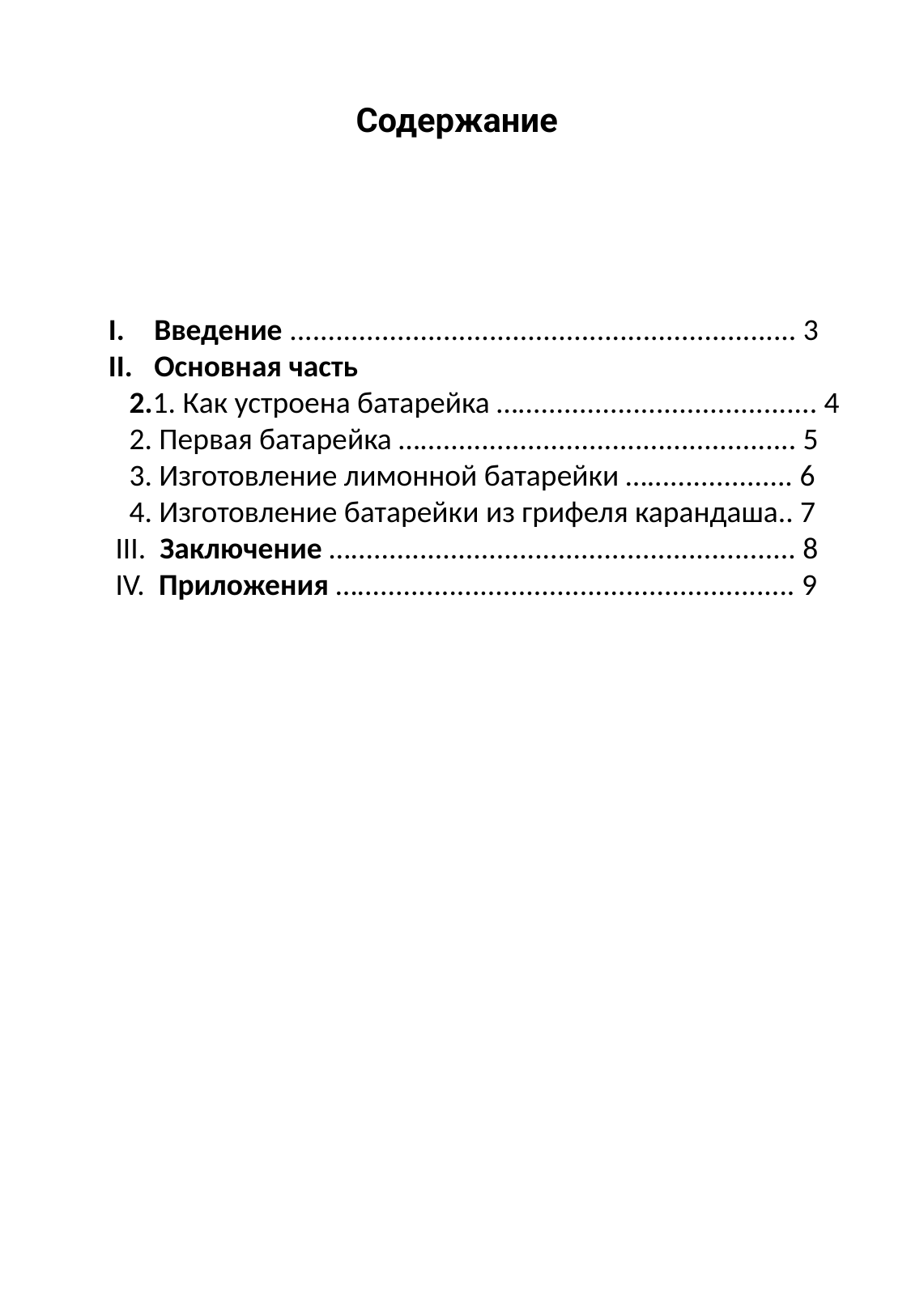

Содержание
Введение .................................................................. 3
Основная часть
   2.1. Как устроена батарейка …....................................... 4
   2. Первая батарейка …................................................. 5
   3. Изготовление лимонной батарейки …................... 6
   4. Изготовление батарейки из грифеля карандаша.. 7
 III.  Заключение ….......................................................... 8
 IV.  Приложения …......................................................... 9